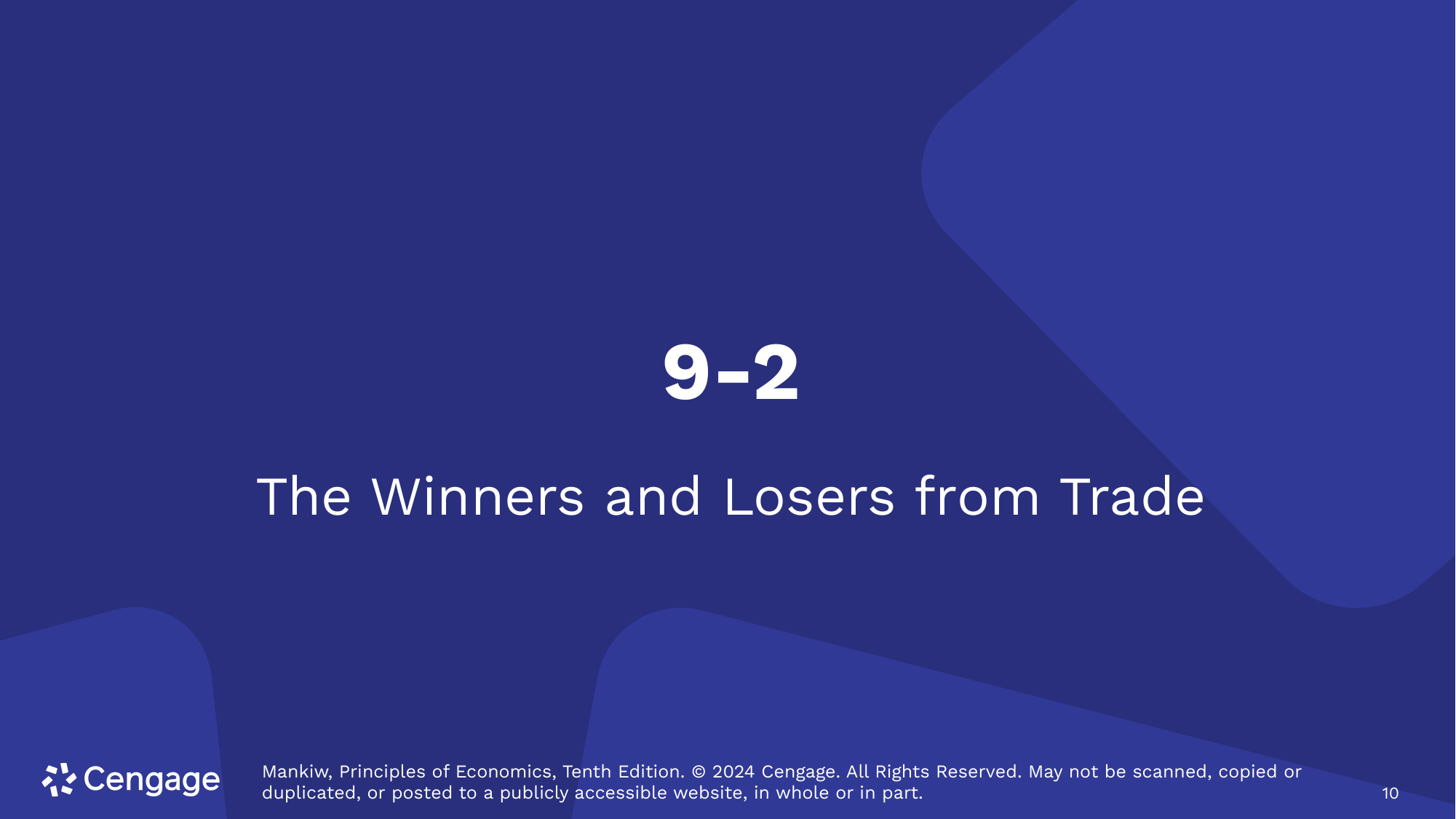

# 9-2
The Winners and Losers from Trade